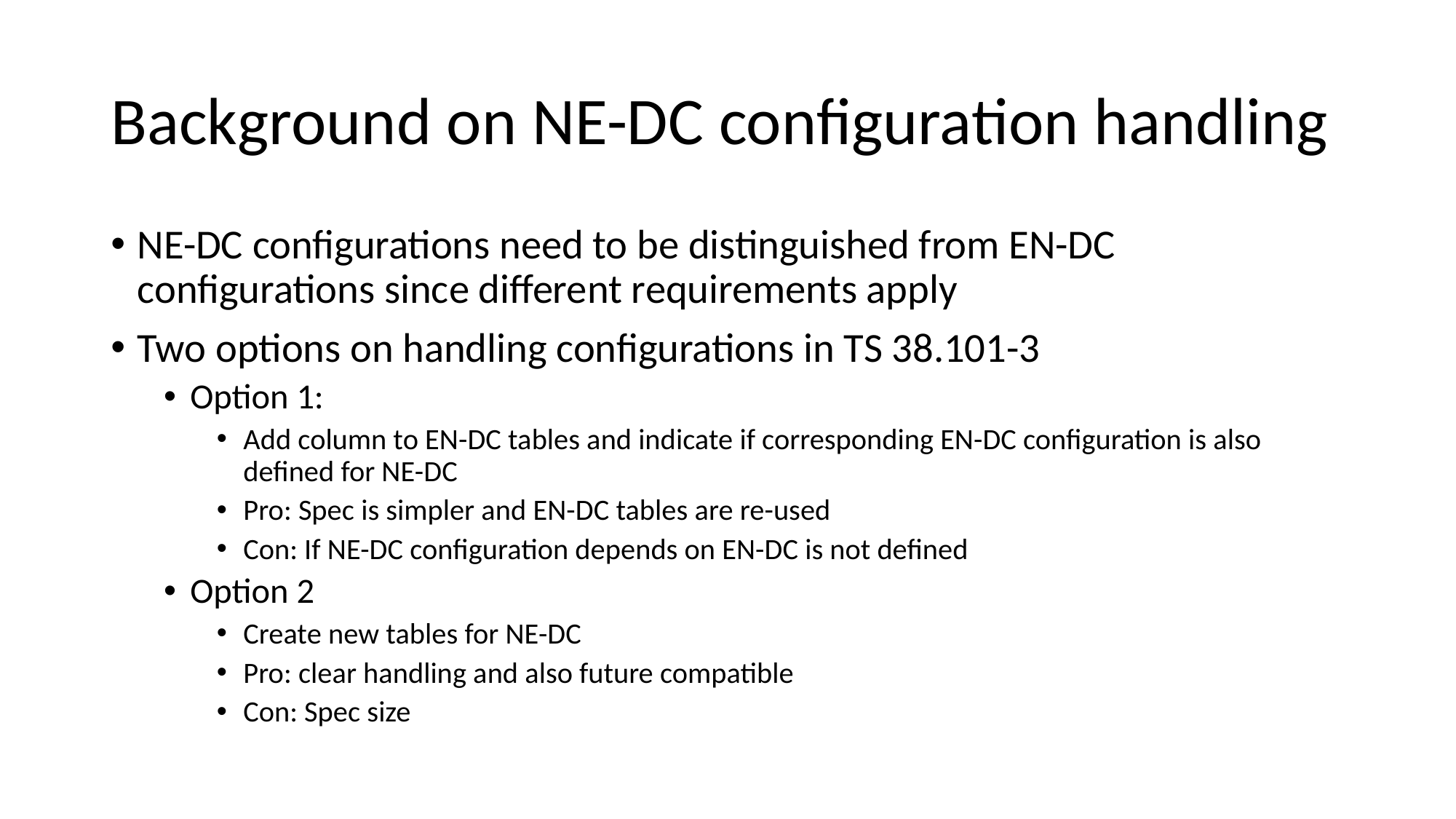

# Background on NE-DC configuration handling
NE-DC configurations need to be distinguished from EN-DC configurations since different requirements apply
Two options on handling configurations in TS 38.101-3
Option 1:
Add column to EN-DC tables and indicate if corresponding EN-DC configuration is also defined for NE-DC
Pro: Spec is simpler and EN-DC tables are re-used
Con: If NE-DC configuration depends on EN-DC is not defined
Option 2
Create new tables for NE-DC
Pro: clear handling and also future compatible
Con: Spec size